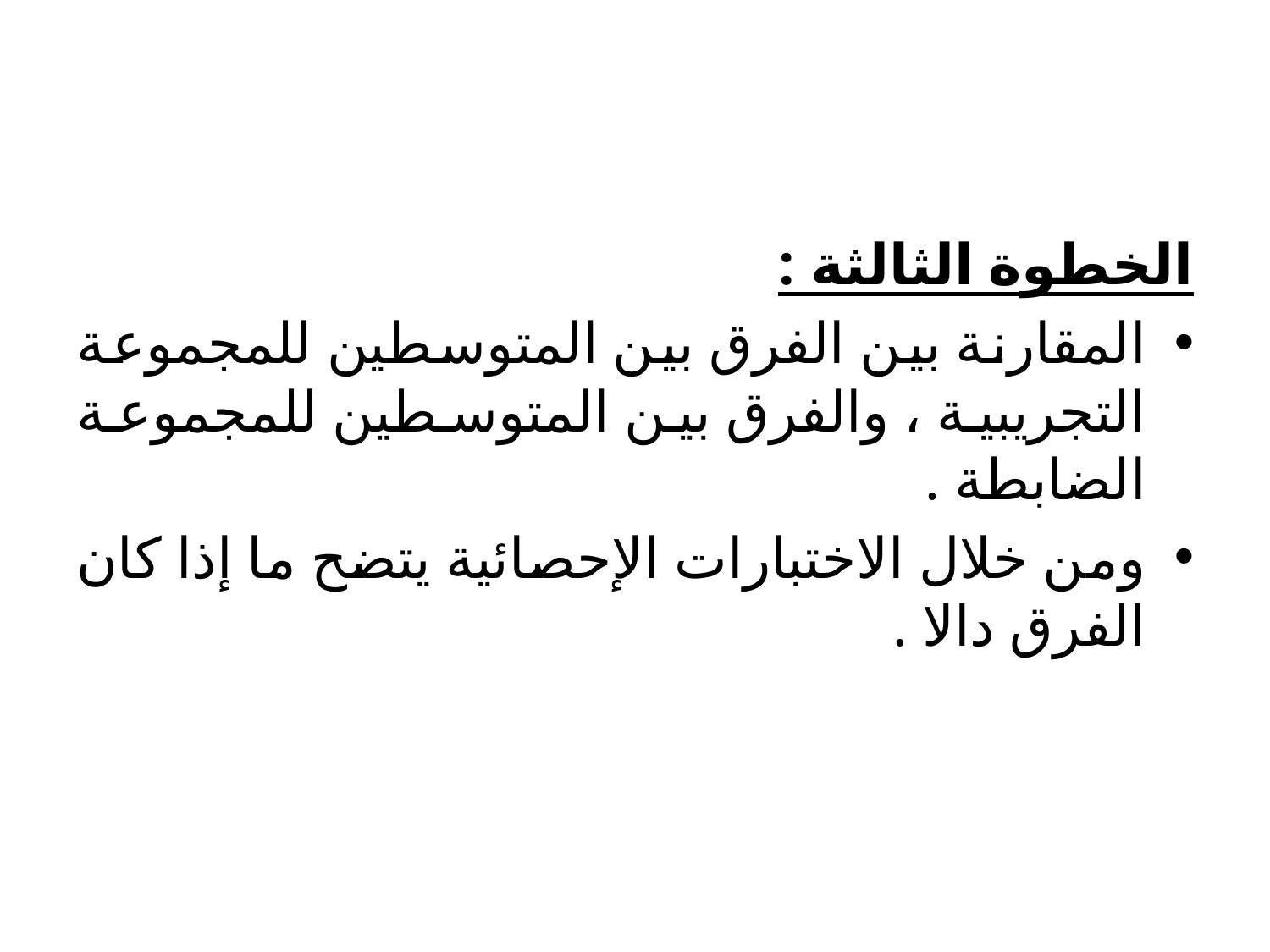

#
الخطوة الثالثة :
المقارنة بين الفرق بين المتوسطين للمجموعة التجريبية ، والفرق بين المتوسطين للمجموعة الضابطة .
ومن خلال الاختبارات الإحصائية يتضح ما إذا كان الفرق دالا .